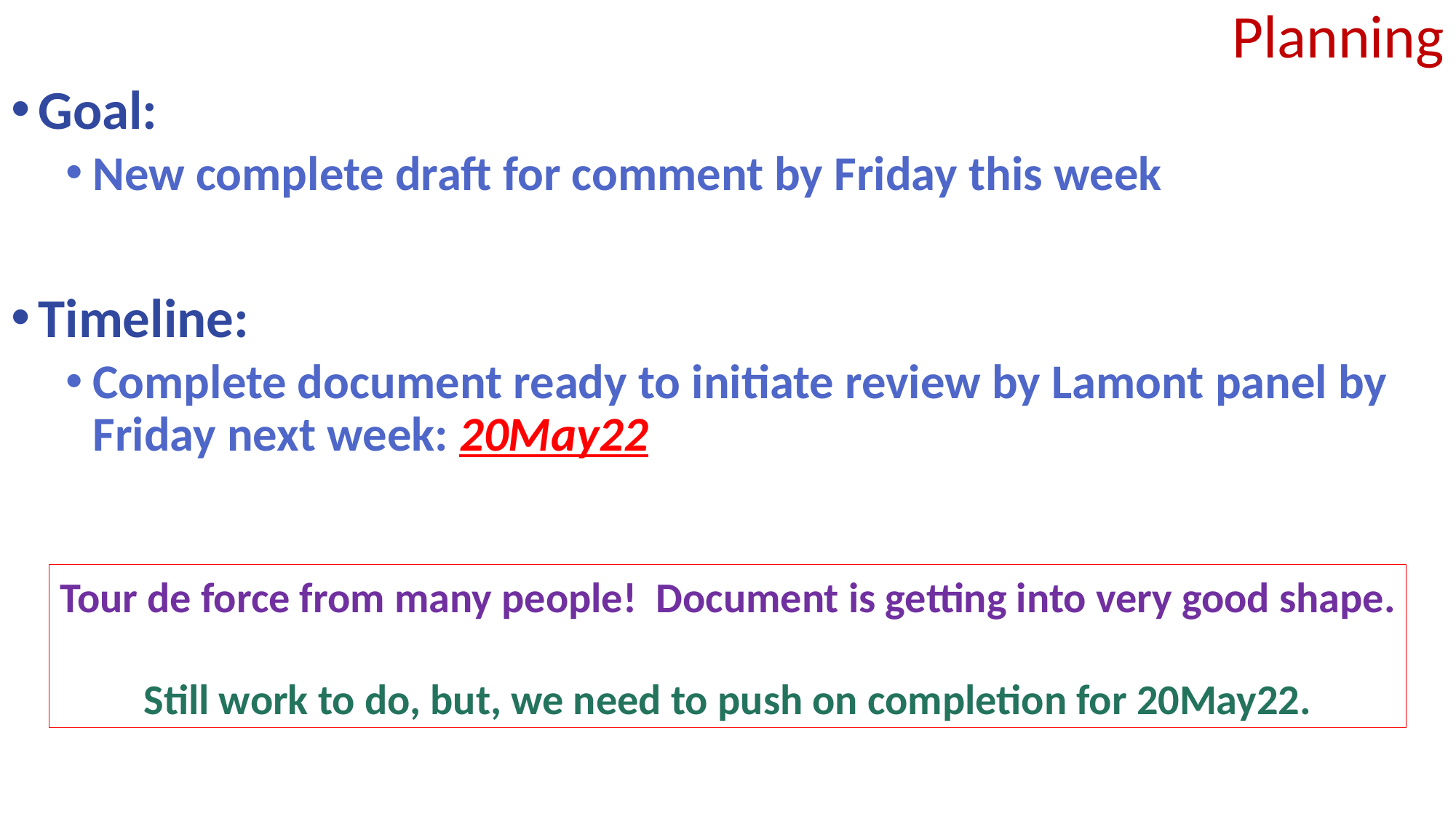

# Planning
Goal:
New complete draft for comment by Friday this week

Timeline:
Complete document ready to initiate review by Lamont panel by Friday next week: 20May22
Tour de force from many people!  Document is getting into very good shape.

Still work to do, but, we need to push on completion for 20May22.